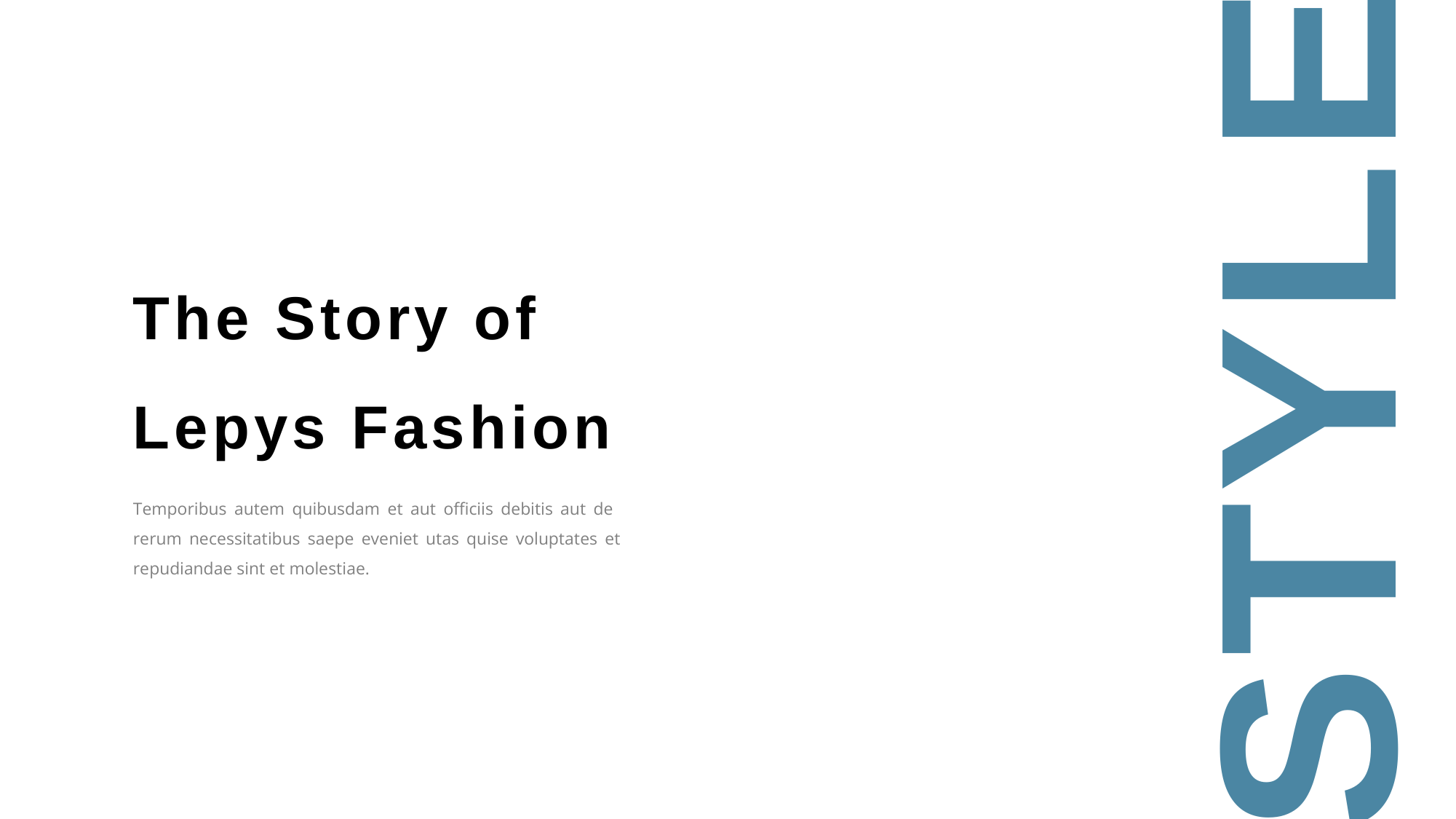

The Story of Lepys Fashion
STYLE
Temporibus autem quibusdam et aut officiis debitis aut de  rerum necessitatibus saepe eveniet utas quise voluptates et repudiandae sint et molestiae.